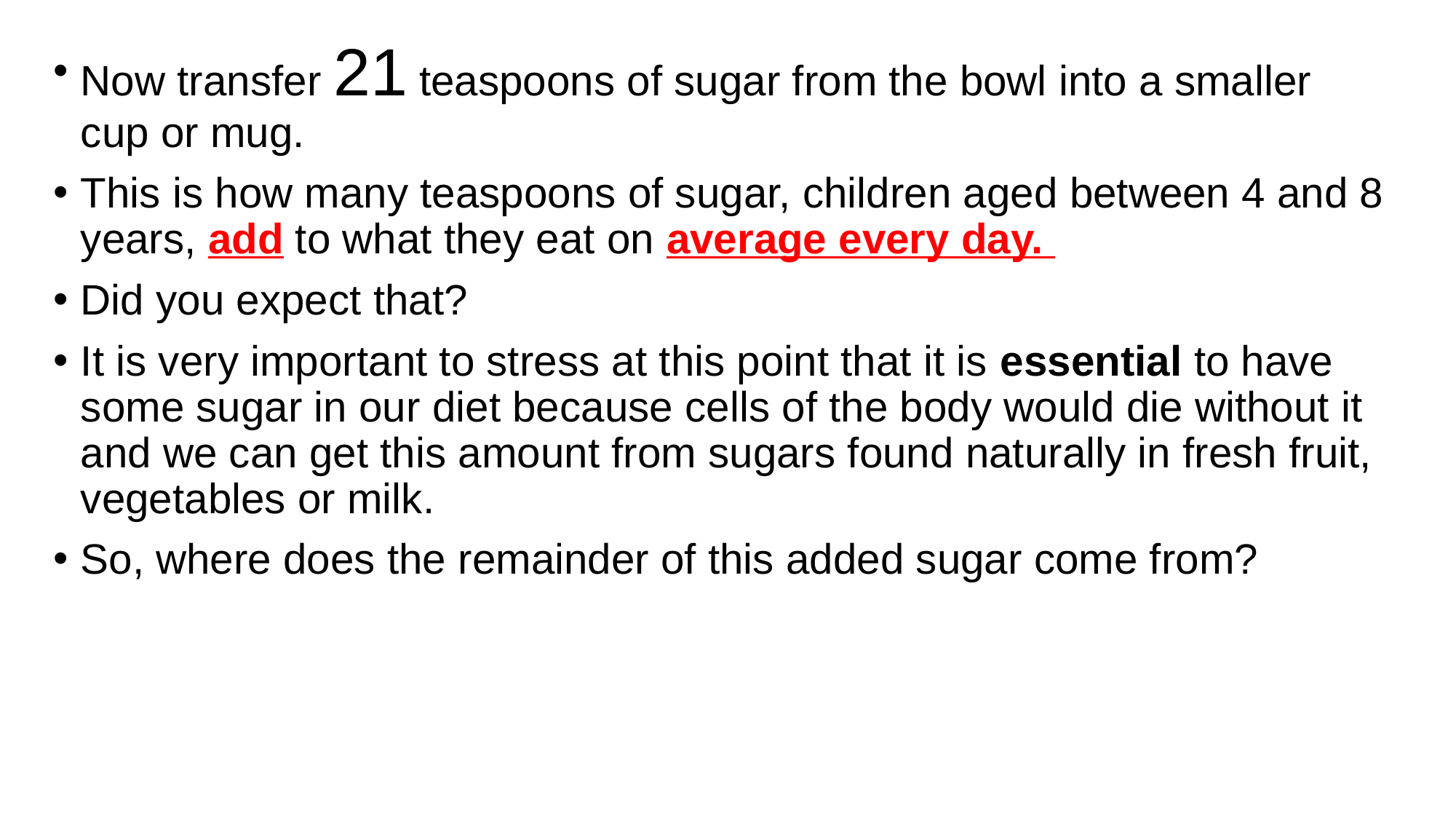

Now transfer 21 teaspoons of sugar from the bowl into a smaller cup or mug.
This is how many teaspoons of sugar, children aged between 4 and 8 years, add to what they eat on average every day.
Did you expect that?
It is very important to stress at this point that it is essential to have some sugar in our diet because cells of the body would die without it and we can get this amount from sugars found naturally in fresh fruit, vegetables or milk.
So, where does the remainder of this added sugar come from?